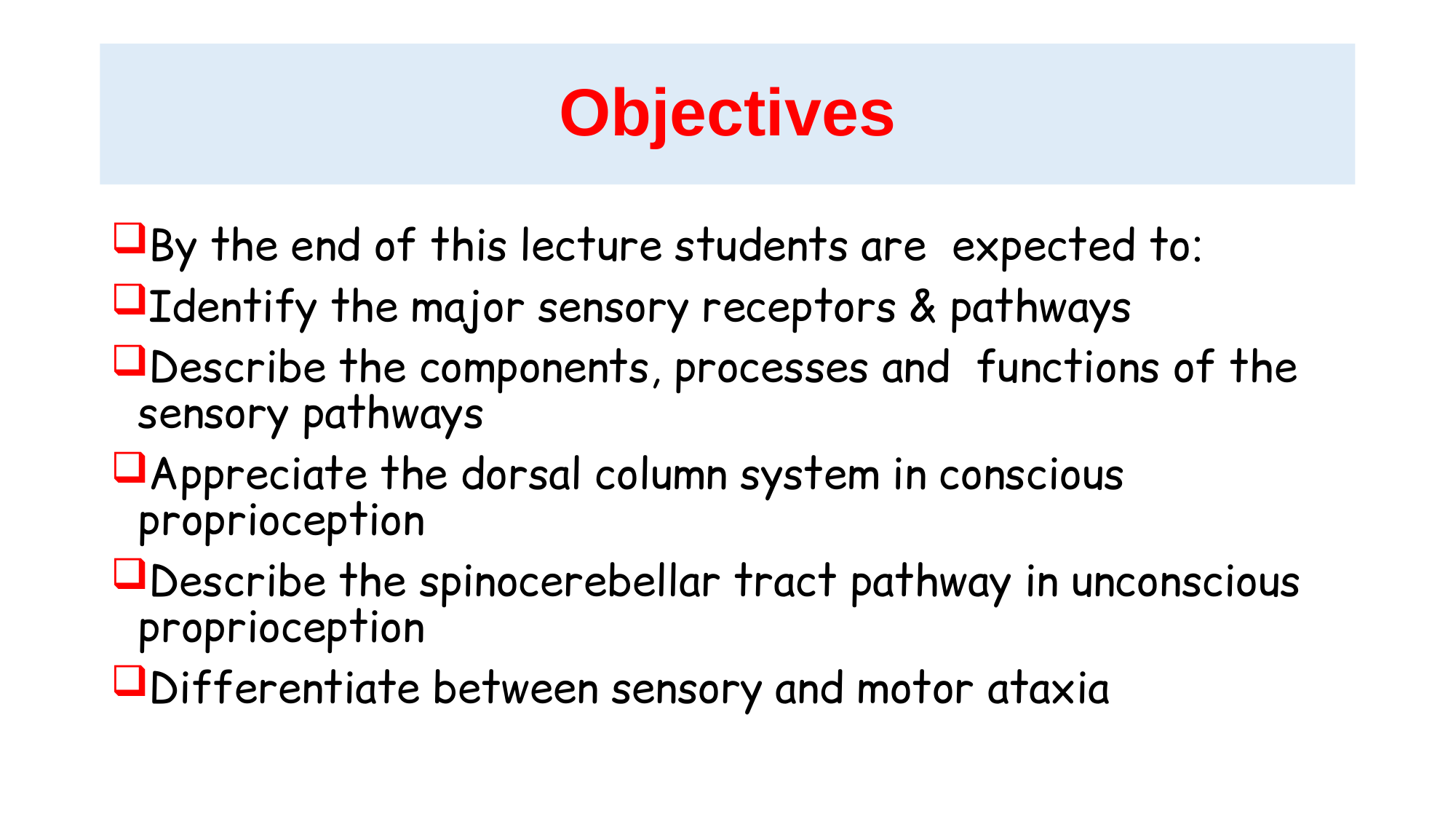

# Objectives
By the end of this lecture students are  expected to:
Identify the major sensory receptors & pathways
Describe the components, processes and  functions of the sensory pathways
Appreciate the dorsal column system in conscious  proprioception
Describe the spinocerebellar tract pathway in unconscious proprioception
Differentiate between sensory and motor ataxia